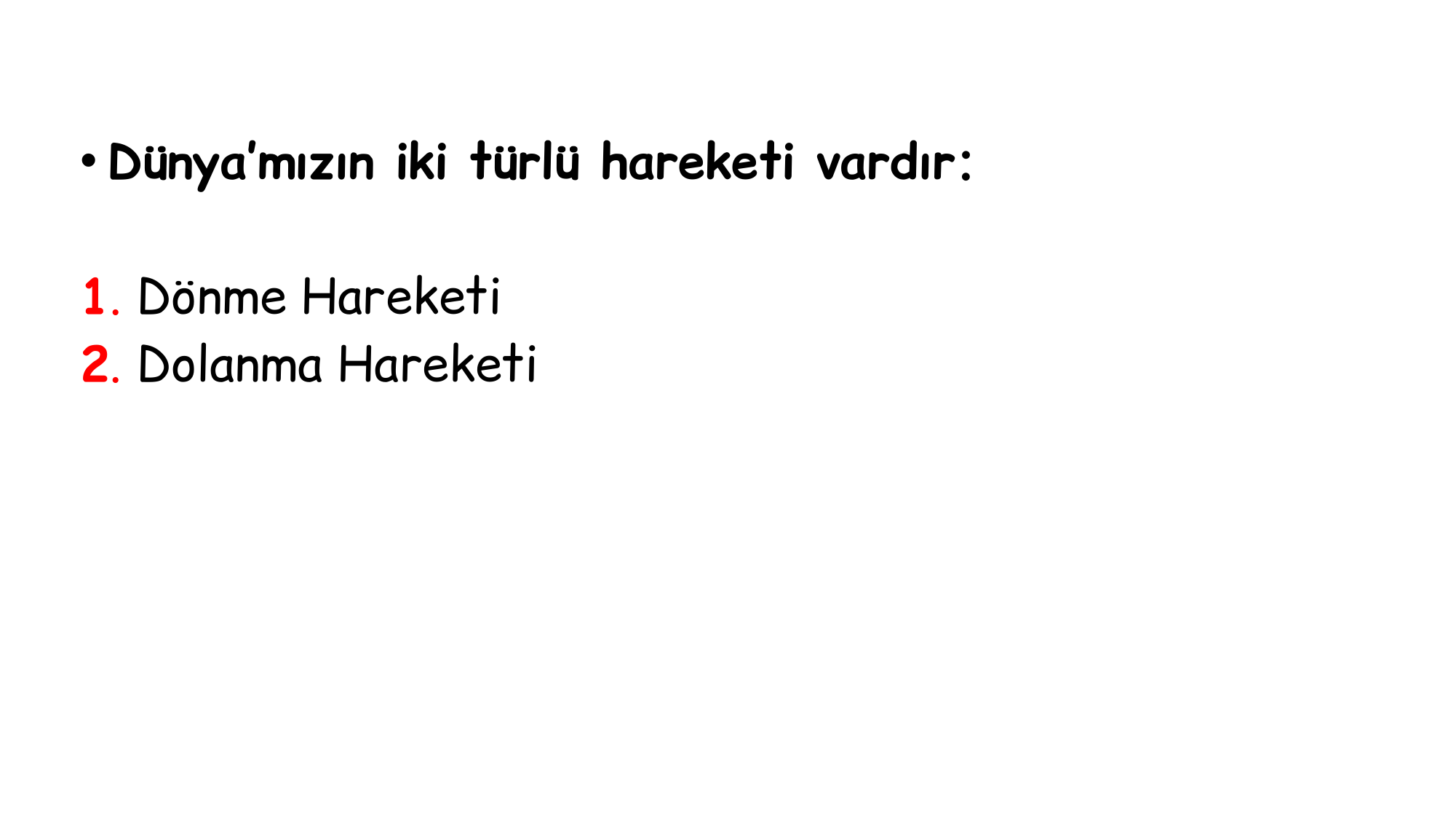

Dünya’mızın iki türlü hareketi vardır:

1. Dönme Hareketi
2. Dolanma Hareketi